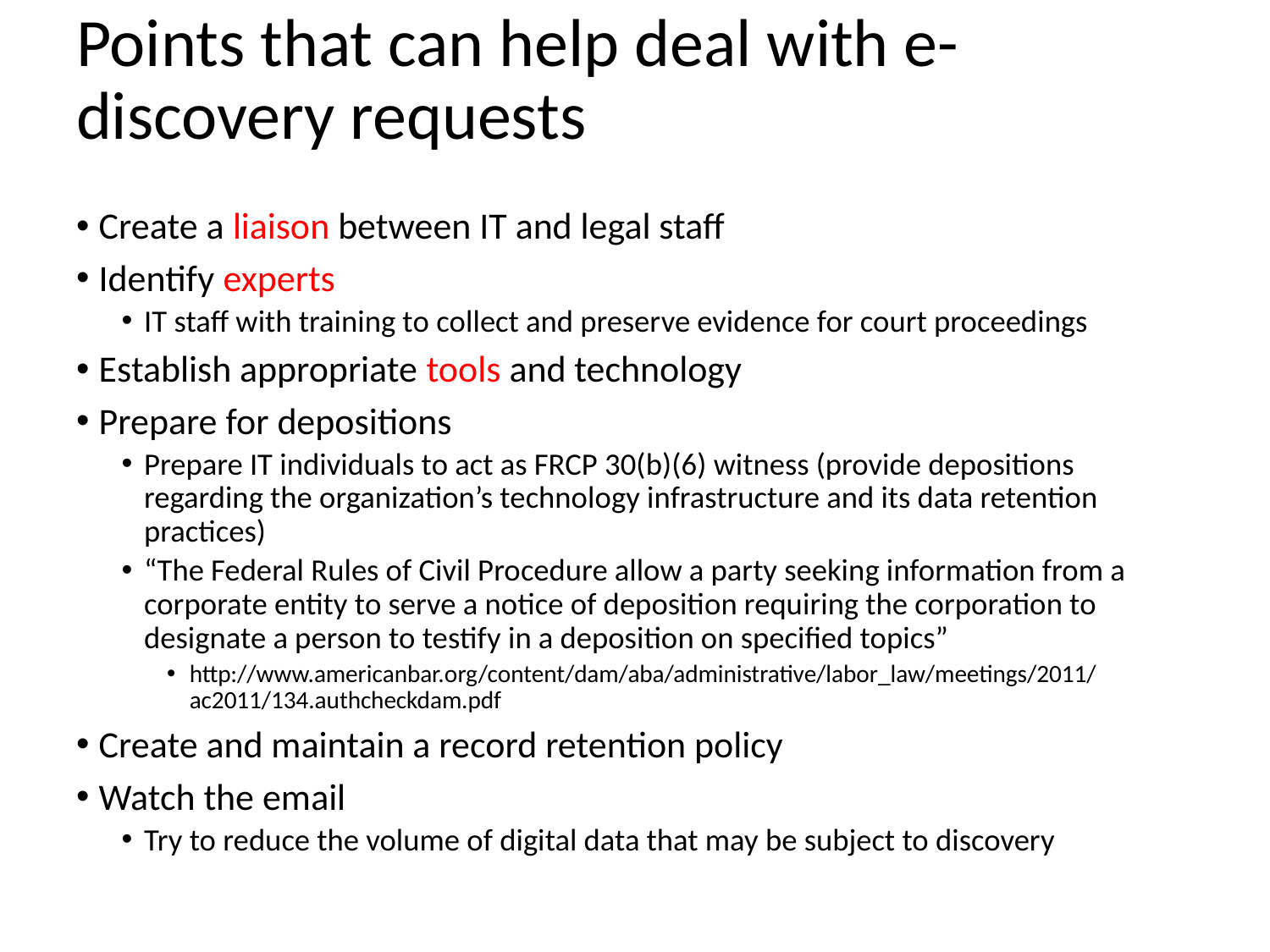

# Points that can help deal with e-discovery requests
Create a liaison between IT and legal staff
Identify experts
IT staff with training to collect and preserve evidence for court proceedings
Establish appropriate tools and technology
Prepare for depositions
Prepare IT individuals to act as FRCP 30(b)(6) witness (provide depositions regarding the organization’s technology infrastructure and its data retention practices)
“The Federal Rules of Civil Procedure allow a party seeking information from a corporate entity to serve a notice of deposition requiring the corporation to designate a person to testify in a deposition on specified topics”
http://www.americanbar.org/content/dam/aba/administrative/labor_law/meetings/2011/ac2011/134.authcheckdam.pdf
Create and maintain a record retention policy
Watch the email
Try to reduce the volume of digital data that may be subject to discovery